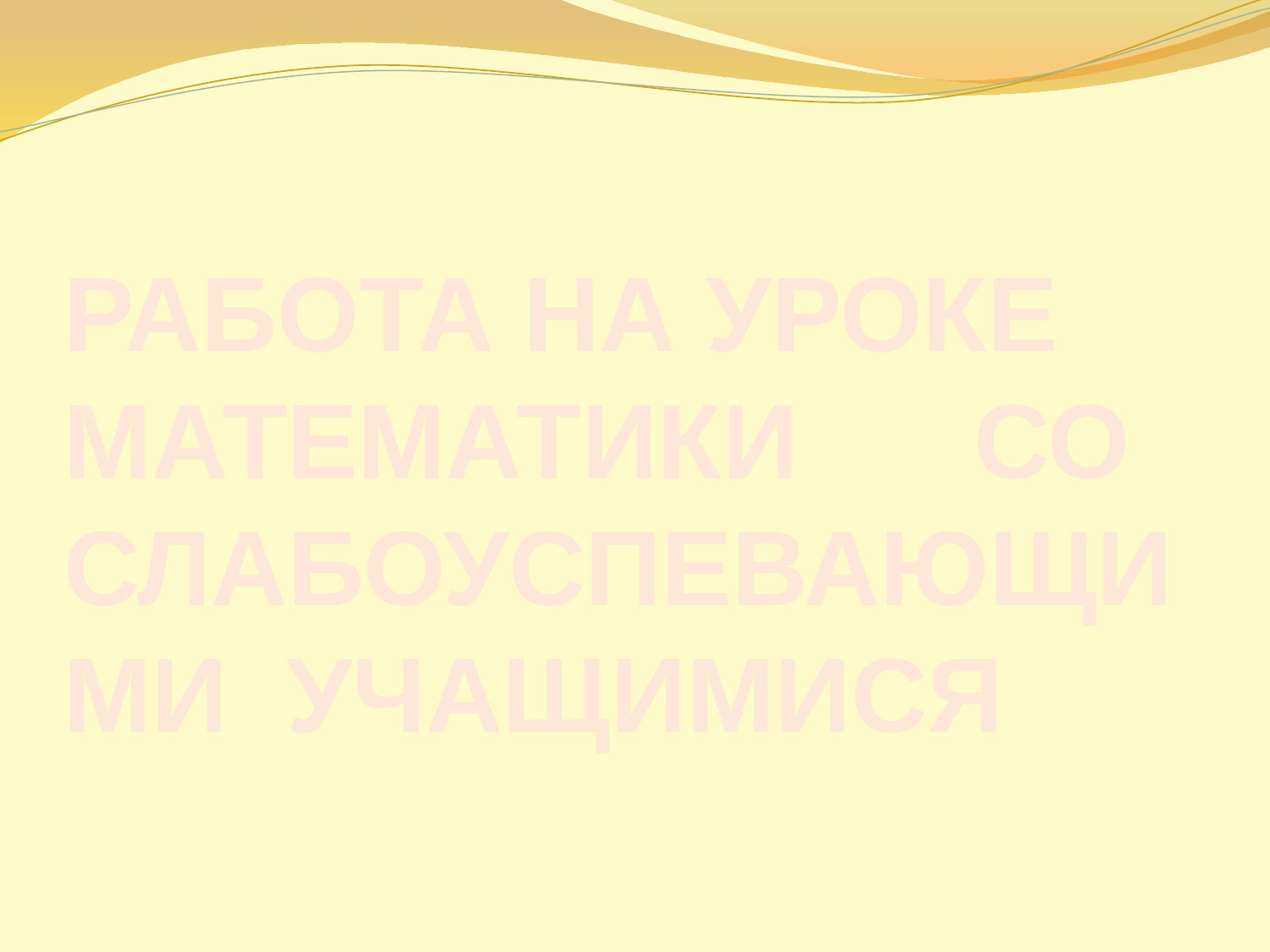

# РАБОТА НА УРОКЕ МАТЕМАТИКИ      СО СЛАБОУСПЕВАЮЩИМИ  УЧАЩИМИСЯ